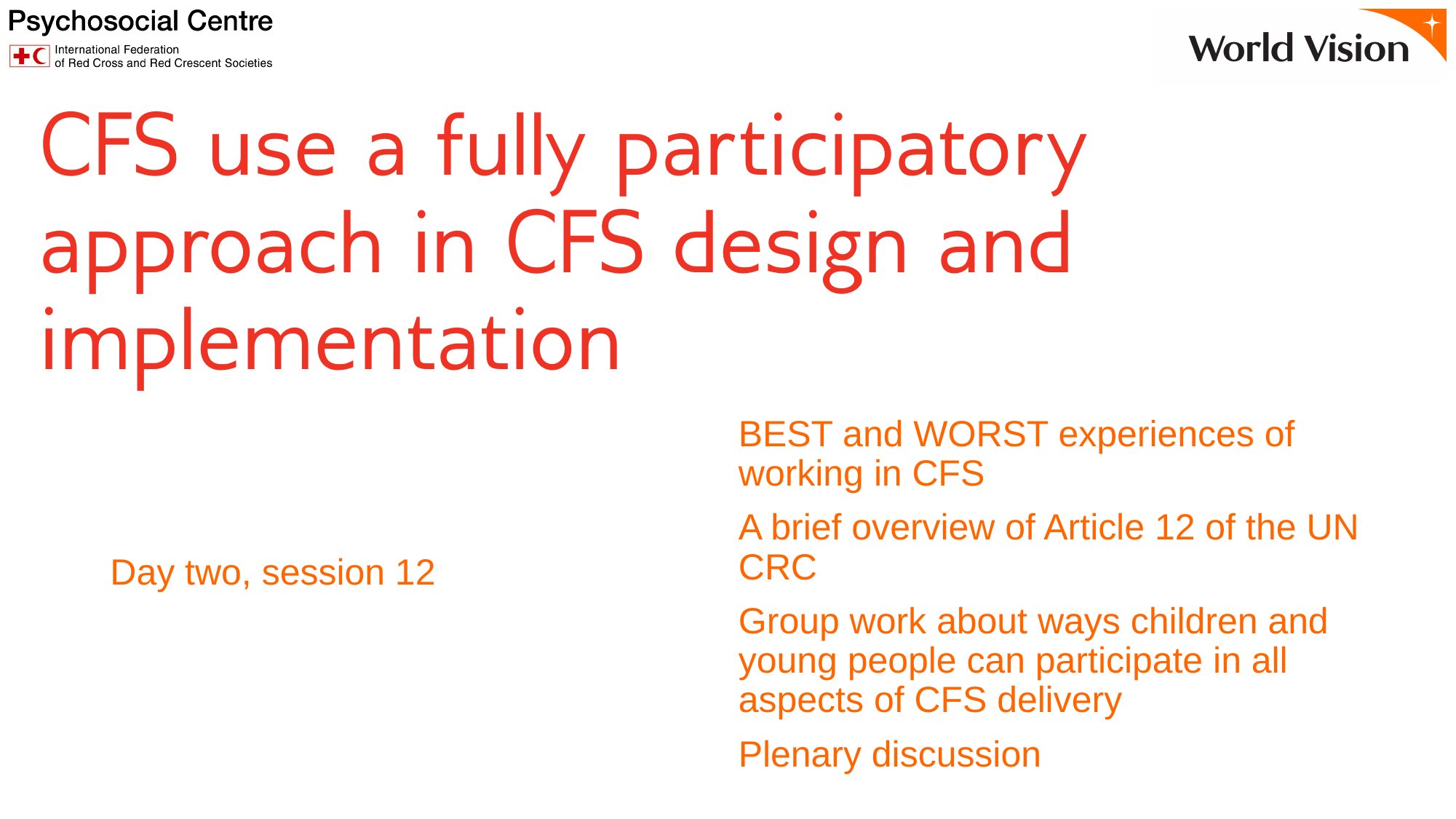

# CFS use a fully participatory approach in CFS design and implementation
BEST and WORST experiences of working in CFS
A brief overview of Article 12 of the UN CRC
Group work about ways children and young people can participate in all aspects of CFS delivery
Plenary discussion

Day two, session 12